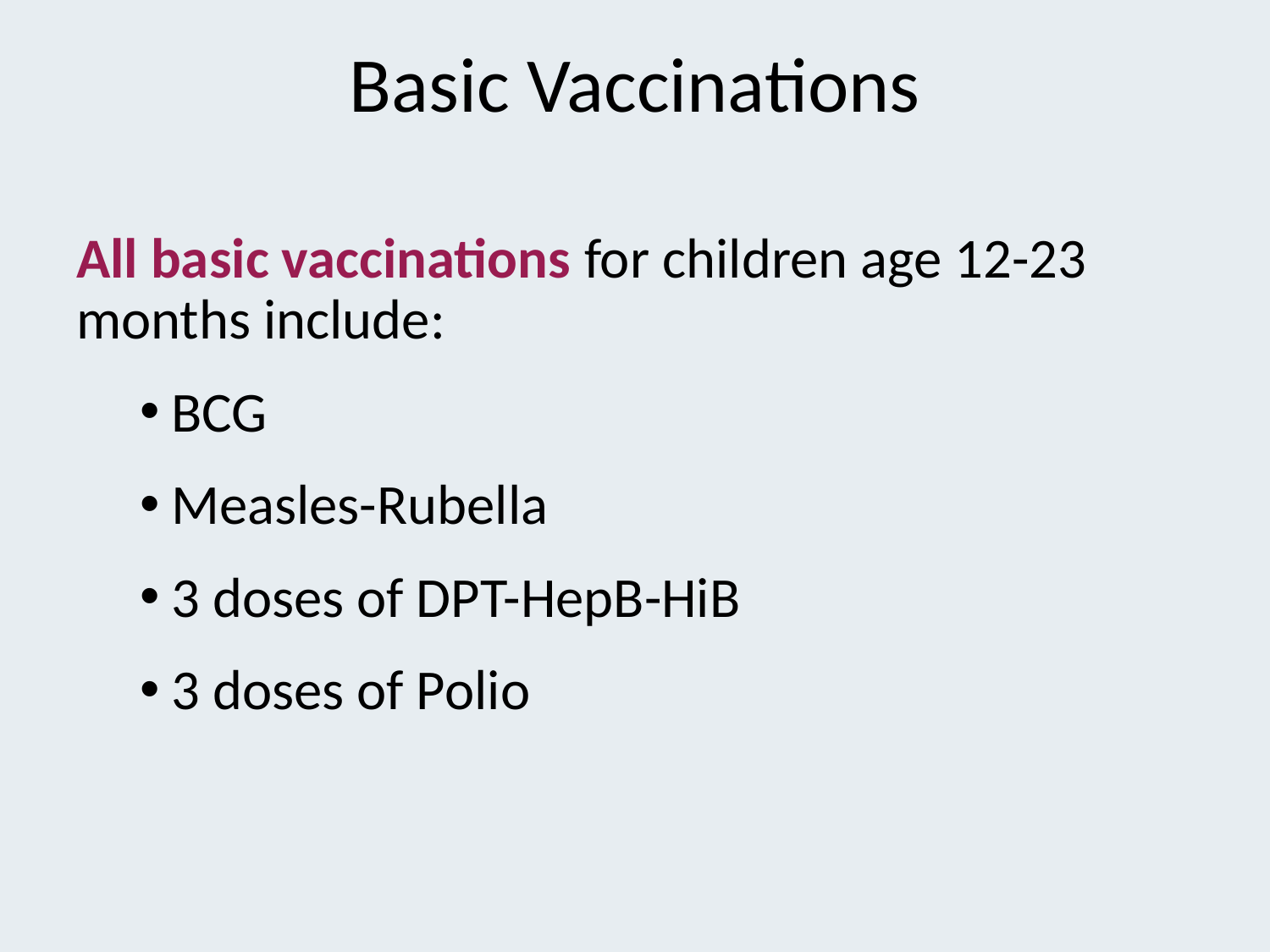

# Basic Vaccinations
All basic vaccinations for children age 12-23 months include:
BCG
Measles-Rubella
3 doses of DPT-HepB-HiB
3 doses of Polio